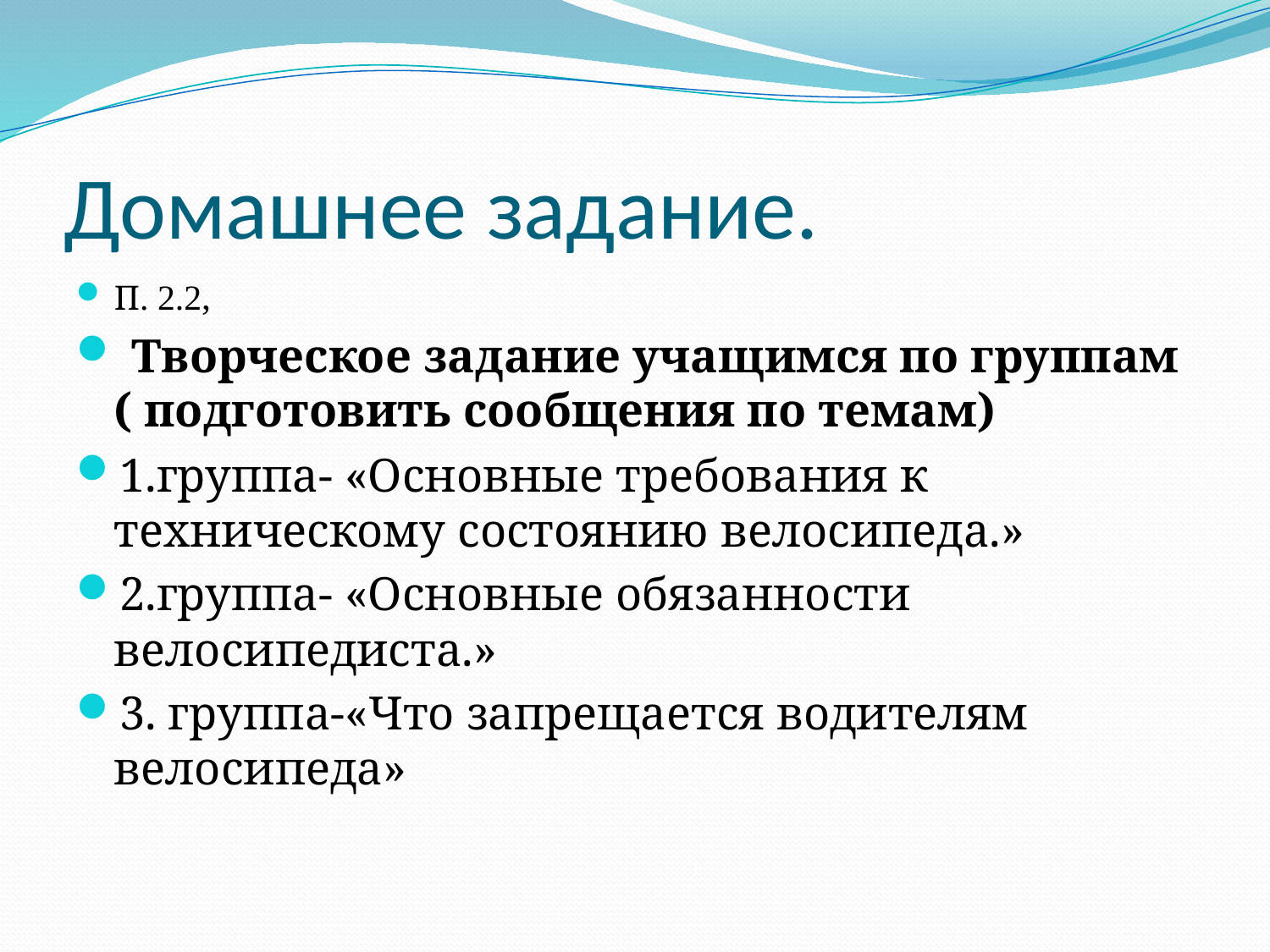

# Домашнее задание.
П. 2.2,
 Творческое задание учащимся по группам ( подготовить сообщения по темам)
1.группа- «Основные требования к техническому состоянию велосипеда.»
2.группа- «Основные обязанности велосипедиста.»
3. группа-«Что запрещается водителям велосипеда»